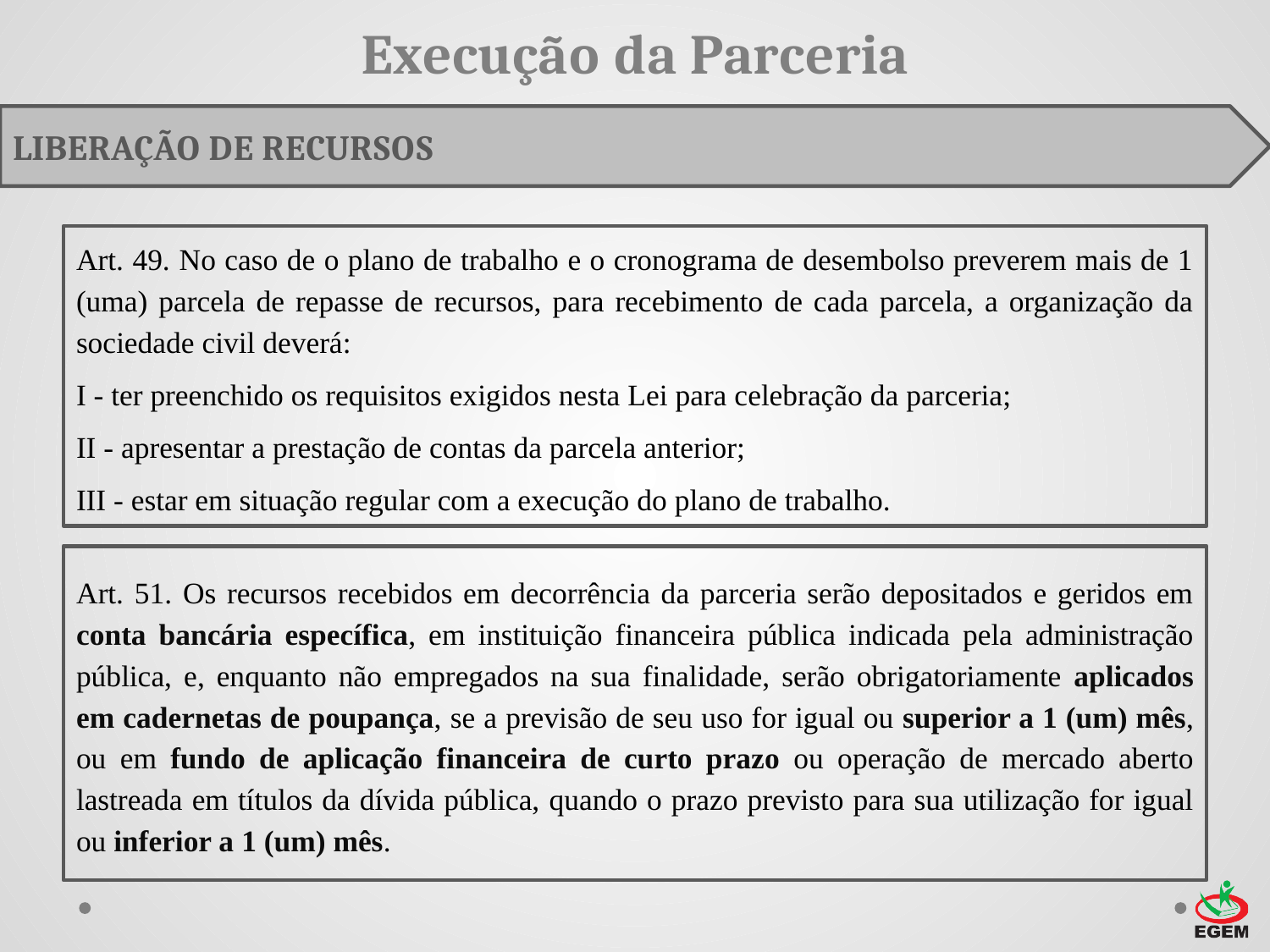

# Execução da Parceria
LIBERAÇÃO DE RECURSOS
Art. 49. No caso de o plano de trabalho e o cronograma de desembolso preverem mais de 1 (uma) parcela de repasse de recursos, para recebimento de cada parcela, a organização da sociedade civil deverá:
I - ter preenchido os requisitos exigidos nesta Lei para celebração da parceria;
II - apresentar a prestação de contas da parcela anterior;
III - estar em situação regular com a execução do plano de trabalho.
Art. 51. Os recursos recebidos em decorrência da parceria serão depositados e geridos em conta bancária específica, em instituição financeira pública indicada pela administração pública, e, enquanto não empregados na sua finalidade, serão obrigatoriamente aplicados em cadernetas de poupança, se a previsão de seu uso for igual ou superior a 1 (um) mês, ou em fundo de aplicação financeira de curto prazo ou operação de mercado aberto lastreada em títulos da dívida pública, quando o prazo previsto para sua utilização for igual ou inferior a 1 (um) mês.